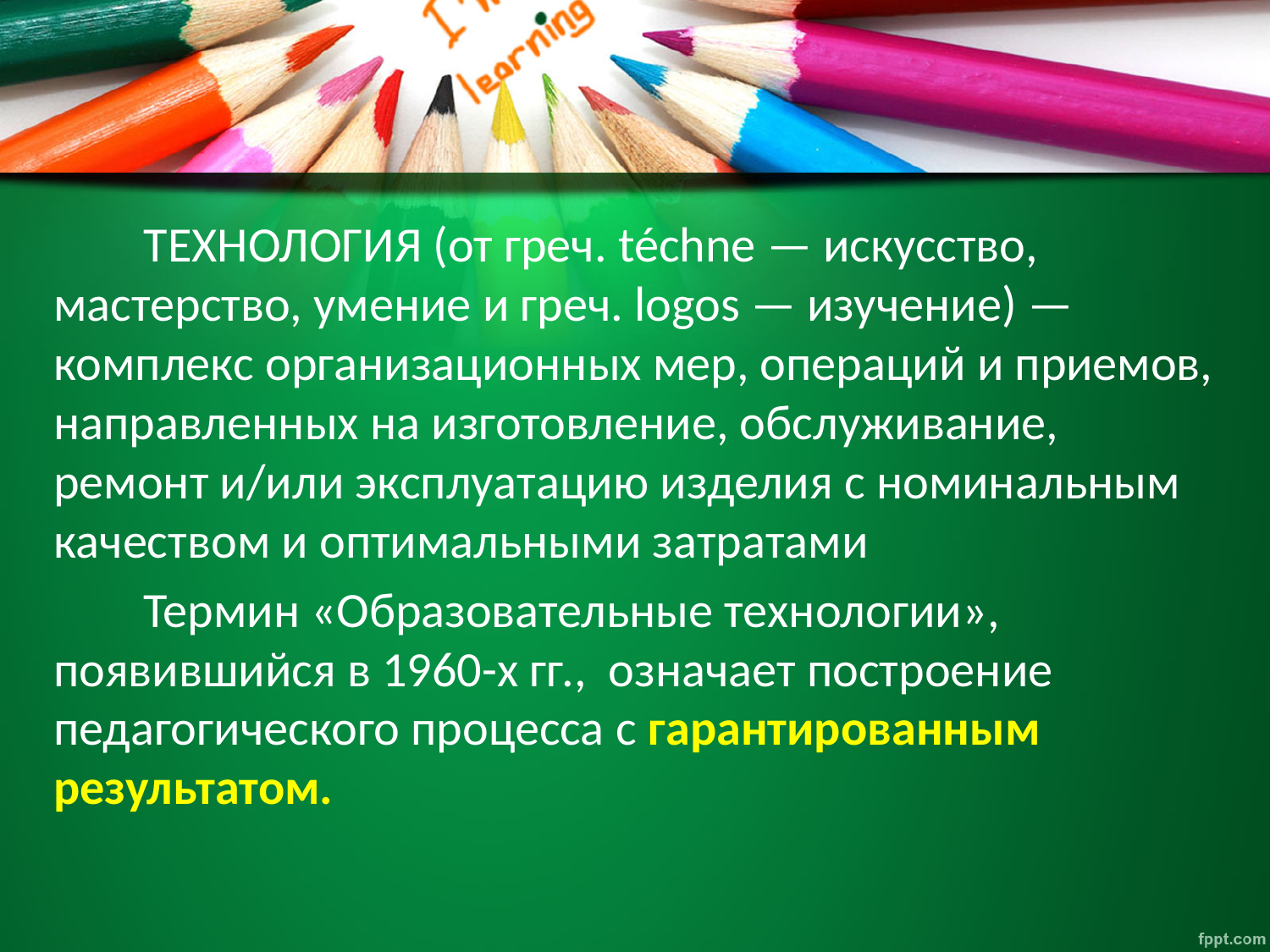

ТЕХНОЛОГИЯ (от греч. téchne — искусство, мастерство, умение и греч. logos — изучение) — комплекс организационных мер, операций и приемов, направленных на изготовление, обслуживание, ремонт и/или эксплуатацию изделия с номинальным качеством и оптимальными затратами
        Термин «Образовательные технологии», появившийся в 1960-х гг.,  означает построение педагогического процесса с гарантированным результатом.